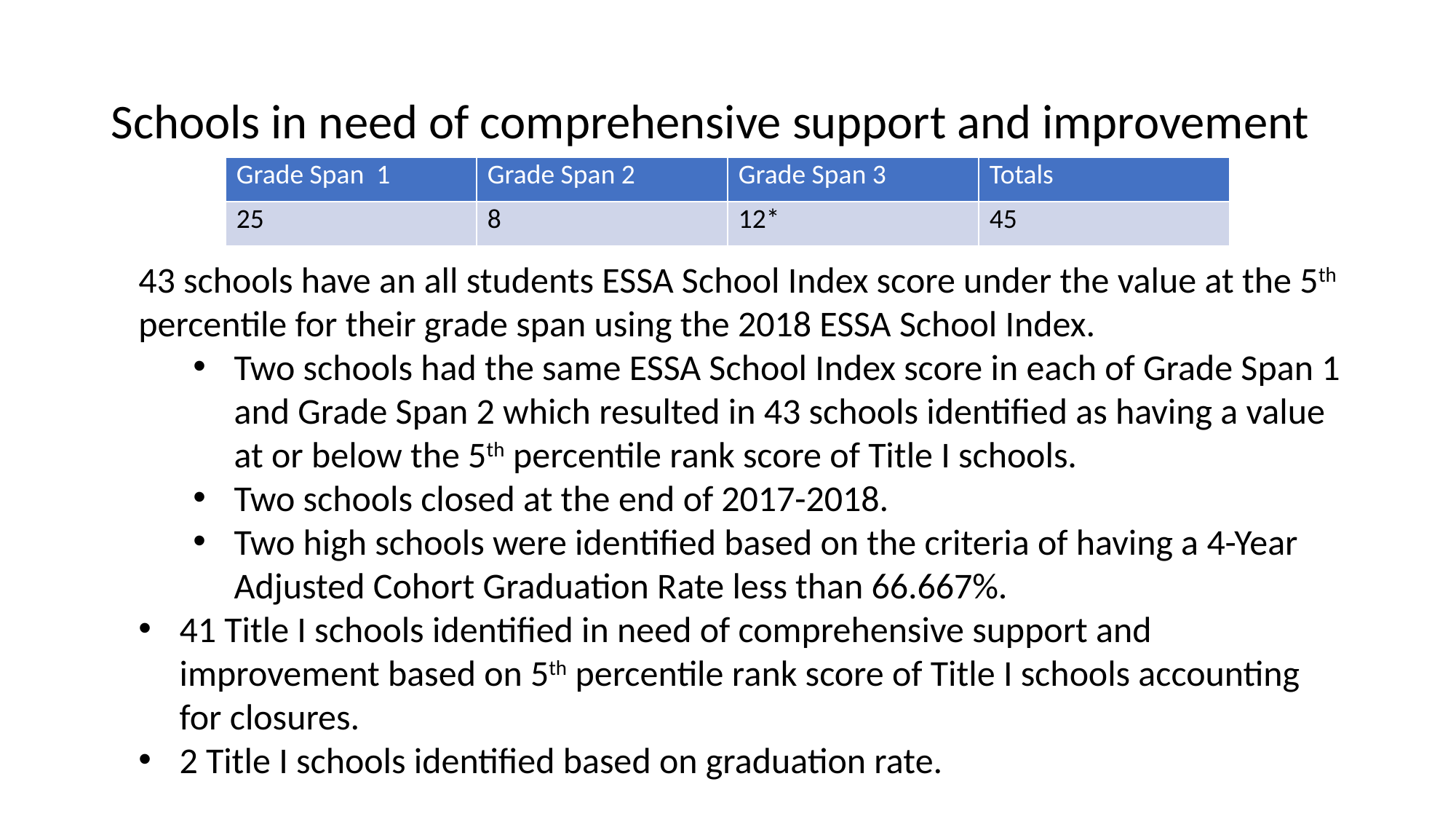

# Schools in need of comprehensive support and improvement
| Grade Span 1 | Grade Span 2 | Grade Span 3 | Totals |
| --- | --- | --- | --- |
| 25 | 8 | 12\* | 45 |
43 schools have an all students ESSA School Index score under the value at the 5th percentile for their grade span using the 2018 ESSA School Index.
Two schools had the same ESSA School Index score in each of Grade Span 1 and Grade Span 2 which resulted in 43 schools identified as having a value at or below the 5th percentile rank score of Title I schools.
Two schools closed at the end of 2017-2018.
Two high schools were identified based on the criteria of having a 4-Year Adjusted Cohort Graduation Rate less than 66.667%.
41 Title I schools identified in need of comprehensive support and improvement based on 5th percentile rank score of Title I schools accounting for closures.
2 Title I schools identified based on graduation rate.